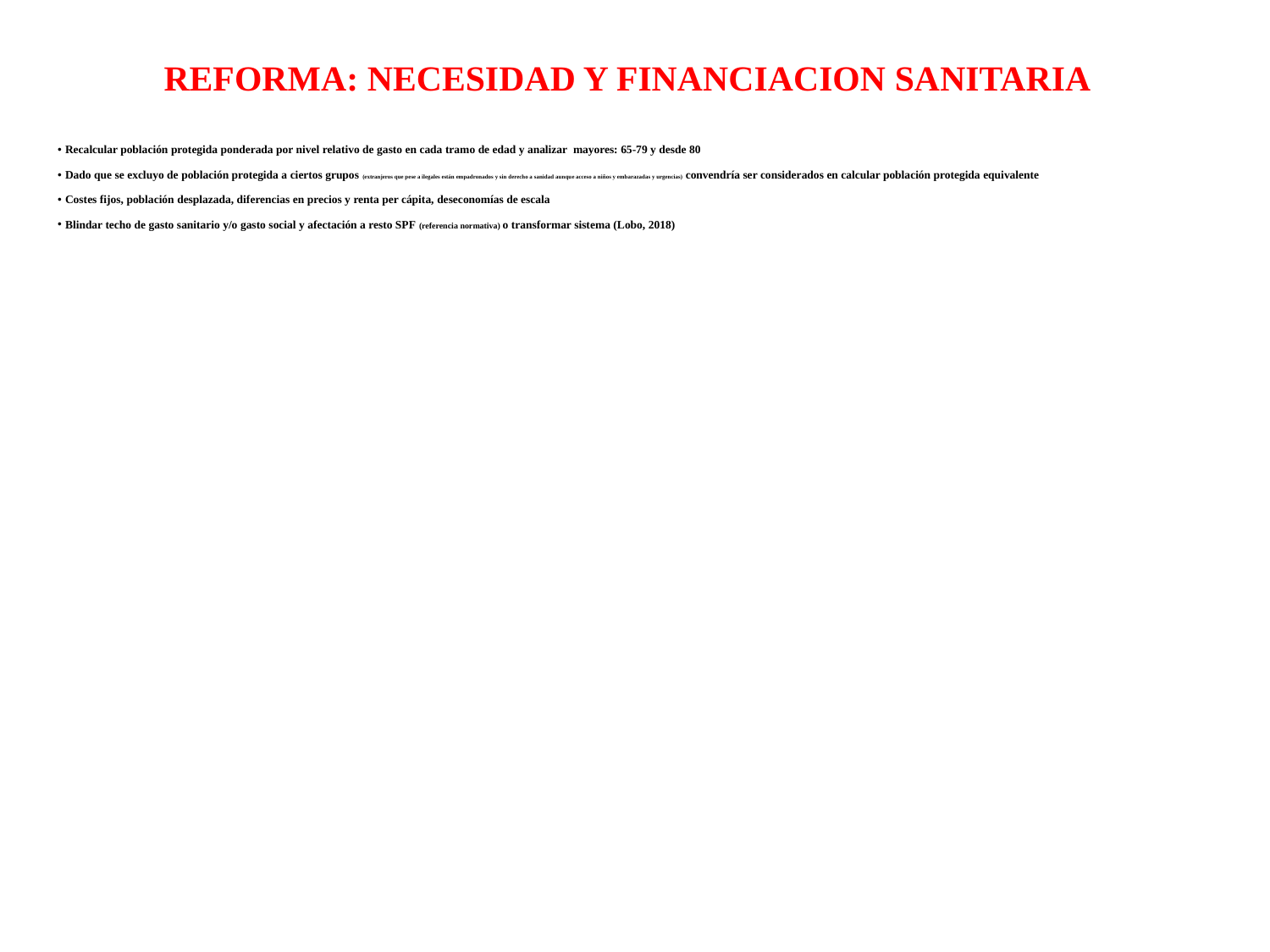

REFORMA: NECESIDAD Y FINANCIACION SANITARIA

Recalcular población protegida ponderada por nivel relativo de gasto en cada tramo de edad y analizar  mayores: 65-79 y desde 80

Dado que se excluyo de población protegida a ciertos grupos (extranjeros que pese a ilegales están empadronados y sin derecho a sanidad aunque acceso a niños y embarazadas y urgencias) convendría ser considerados en calcular población protegida equivalente

Costes fijos, población desplazada, diferencias en precios y renta per cápita, deseconomías de escala

Blindar techo de gasto sanitario y/o gasto social y afectación a resto SPF (referencia normativa) o transformar sistema (Lobo, 2018)